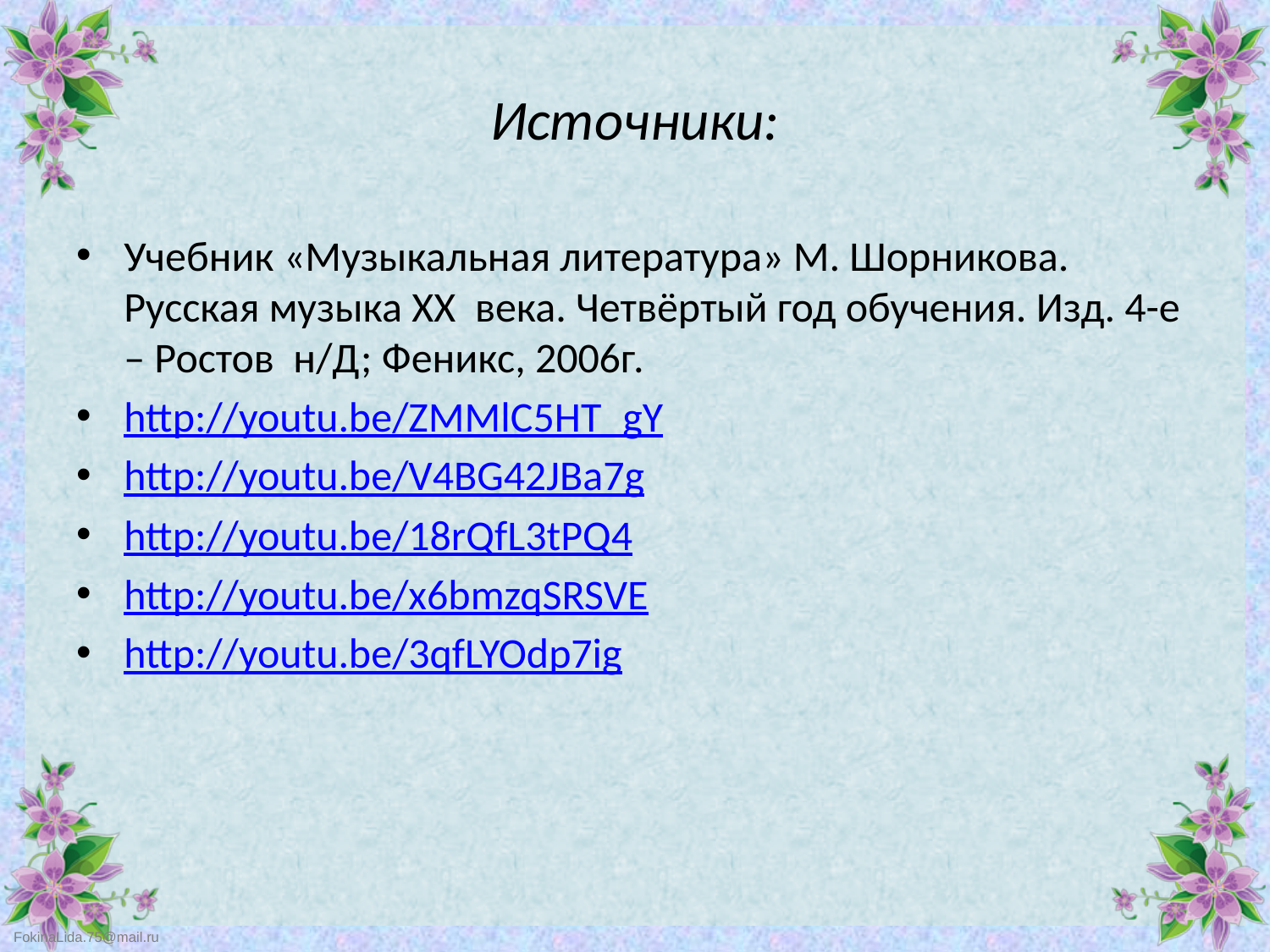

# Источники:
Учебник «Музыкальная литература» М. Шорникова.  Русская музыка XX  века. Четвёртый год обучения. Изд. 4-е – Ростов  н/Д; Феникс, 2006г.
http://youtu.be/ZMMlC5HT_gY
http://youtu.be/V4BG42JBa7g
http://youtu.be/18rQfL3tPQ4
http://youtu.be/x6bmzqSRSVE
http://youtu.be/3qfLYOdp7ig